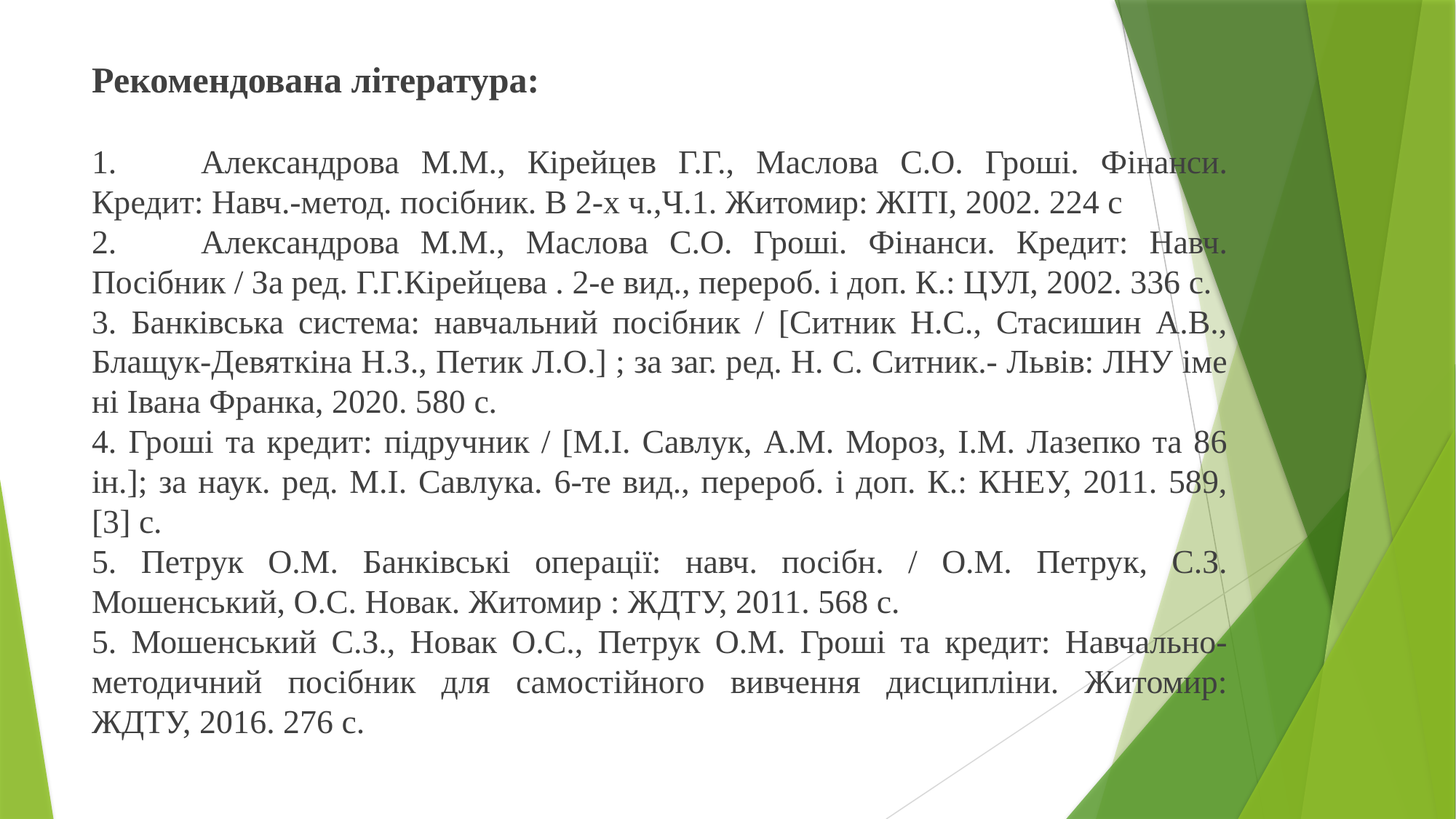

Рекомендована література:

1.	Александрова М.М., Кірейцев Г.Г., Маслова С.О. Гроші. Фінанси. Кредит: Навч.-метод. посібник. В 2-х ч.,Ч.1. Житомир: ЖІТІ, 2002. 224 с
2.	Александрова М.М., Маслова С.О. Гроші. Фінанси. Кредит: Навч. Посібник / За ред. Г.Г.Кірейцева . 2-е вид., перероб. і доп. К.: ЦУЛ, 2002. 336 с.
3. Банківська система: навчальний посібник / [Ситник Н.С., Стасишин А.В., Блащук-Девяткіна Н.З., Петик Л.О.] ; за заг. ред. Н. С. Ситник.- Львів: ЛНУ іме­ні Івана Франка, 2020. 580 с.
4. Гроші та кредит: підручник / [М.І. Савлук, А.М. Мороз, І.М. Лазепко та 86 ін.]; за наук. ред. М.І. Савлука. 6-те вид., перероб. і доп. К.: КНЕУ, 2011. 589, [3] с.
5. Петрук О.М. Банківські операції: навч. посібн. / О.М. Петрук, С.З. Мошенський, О.С. Новак. Житомир : ЖДТУ, 2011. 568 с.
5. Мошенський С.З., Новак О.С., Петрук О.М. Гроші та кредит: Навчально-методичний посібник для самостійного вивчення дисципліни. Житомир: ЖДТУ, 2016. 276 с.